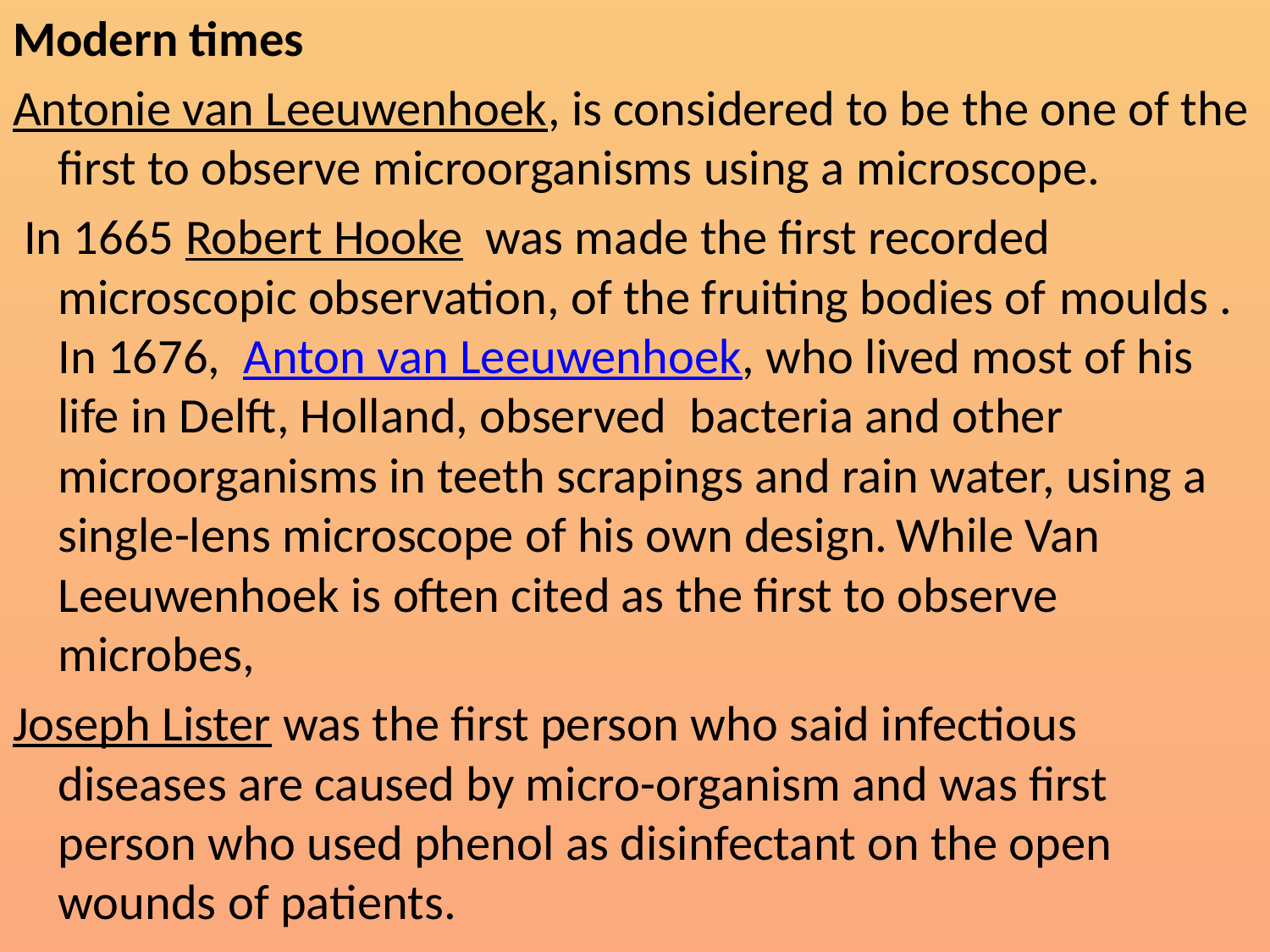

Modern times
Antonie van Leeuwenhoek, is considered to be the one of the first to observe microorganisms using a microscope.
 In 1665 Robert Hooke  was made the first recorded microscopic observation, of the fruiting bodies of moulds .   In 1676,  Anton van Leeuwenhoek, who lived most of his life in Delft, Holland, observed  bacteria and other microorganisms in teeth scrapings and rain water, using a single-lens microscope of his own design. While Van Leeuwenhoek is often cited as the first to observe microbes,
Joseph Lister was the first person who said infectious diseases are caused by micro-organism and was first person who used phenol as disinfectant on the open wounds of patients.

#